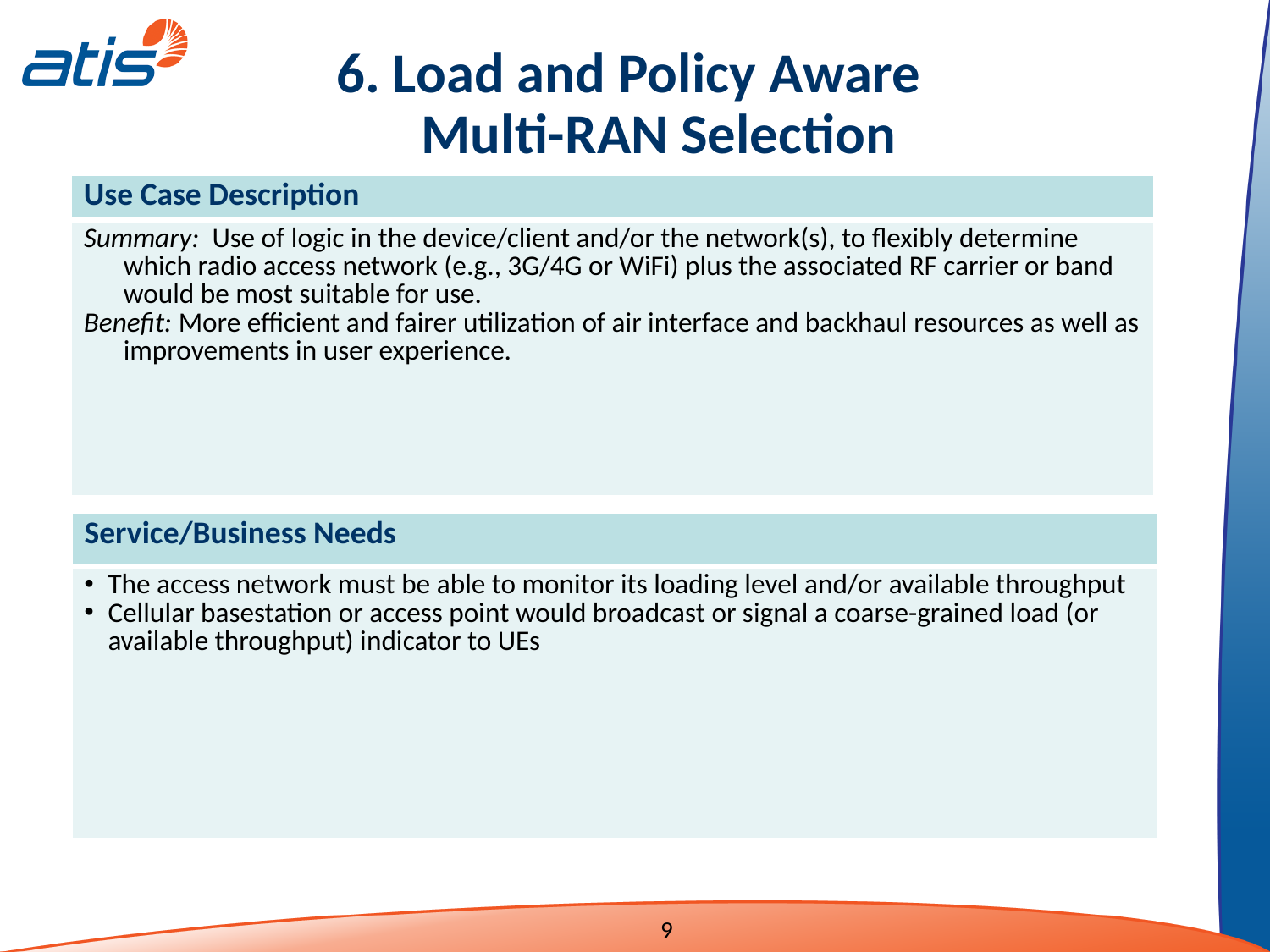

6. Load and Policy Aware
Multi-RAN Selection
| Use Case Description |
| --- |
| Summary: Use of logic in the device/client and/or the network(s), to flexibly determine which radio access network (e.g., 3G/4G or WiFi) plus the associated RF carrier or band would be most suitable for use. Benefit: More efficient and fairer utilization of air interface and backhaul resources as well as improvements in user experience. |
| Service/Business Needs |
| --- |
| The access network must be able to monitor its loading level and/or available throughput Cellular basestation or access point would broadcast or signal a coarse-grained load (or available throughput) indicator to UEs |
9